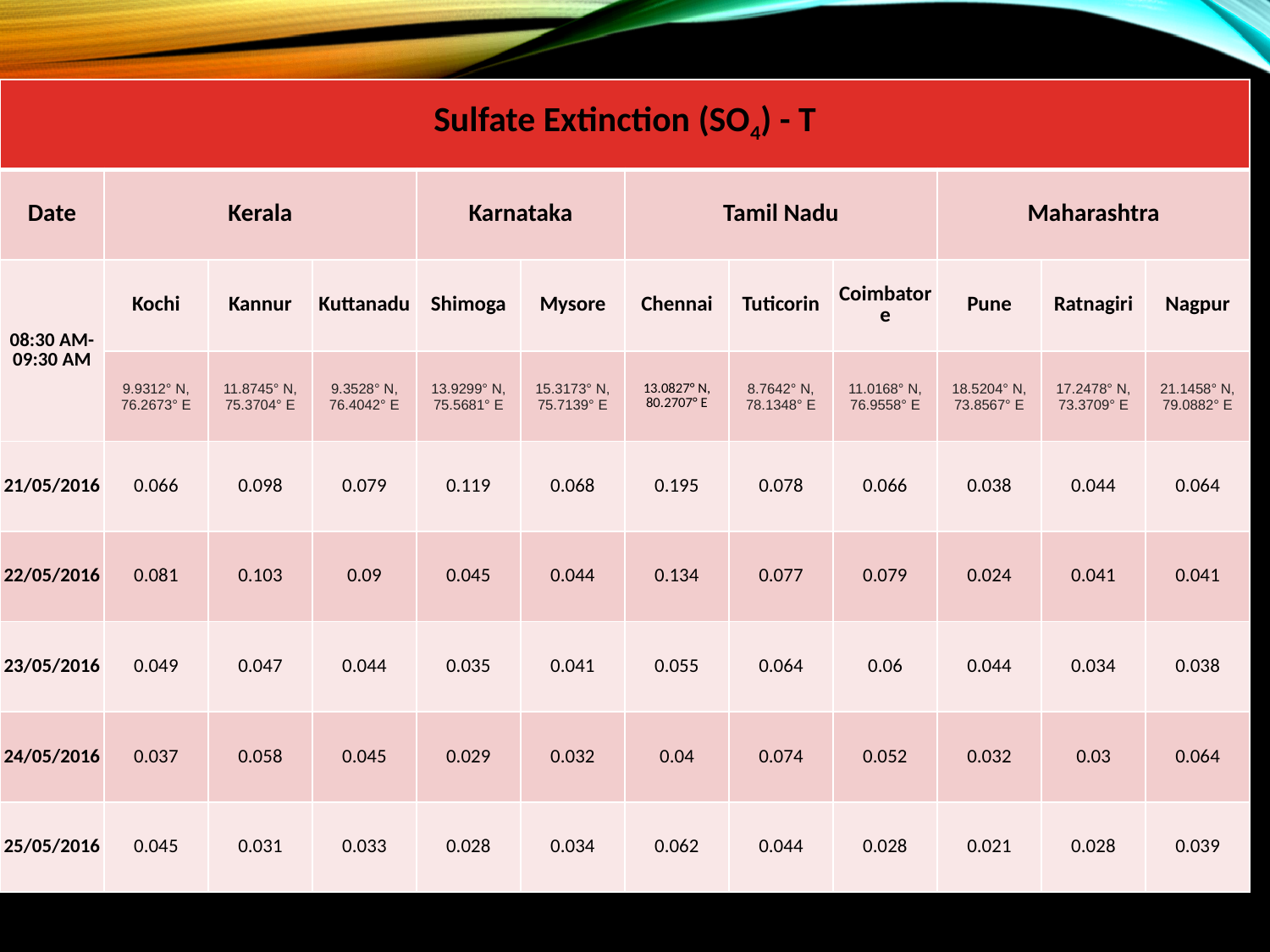

| Sulfate Extinction (SO4) - T |  |  |  |  |  |  |  |  |  |  |  |
| --- | --- | --- | --- | --- | --- | --- | --- | --- | --- | --- | --- |
| Date | Kerala |  |  | Karnataka |  | Tamil Nadu |  |  | Maharashtra |  |  |
| 08:30 AM- 09:30 AM | Kochi | Kannur | Kuttanadu | Shimoga | Mysore | Chennai | Tuticorin | Coimbatore | Pune | Ratnagiri | Nagpur |
|  | 9.9312° N, 76.2673° E | 11.8745° N, 75.3704° E | 9.3528° N, 76.4042° E | 13.9299° N, 75.5681° E | 15.3173° N, 75.7139° E | 13.0827° N, 80.2707° E | 8.7642° N, 78.1348° E | 11.0168° N, 76.9558° E | 18.5204° N, 73.8567° E | 17.2478° N, 73.3709° E | 21.1458° N, 79.0882° E |
| 21/05/2016 | 0.066 | 0.098 | 0.079 | 0.119 | 0.068 | 0.195 | 0.078 | 0.066 | 0.038 | 0.044 | 0.064 |
| 22/05/2016 | 0.081 | 0.103 | 0.09 | 0.045 | 0.044 | 0.134 | 0.077 | 0.079 | 0.024 | 0.041 | 0.041 |
| 23/05/2016 | 0.049 | 0.047 | 0.044 | 0.035 | 0.041 | 0.055 | 0.064 | 0.06 | 0.044 | 0.034 | 0.038 |
| 24/05/2016 | 0.037 | 0.058 | 0.045 | 0.029 | 0.032 | 0.04 | 0.074 | 0.052 | 0.032 | 0.03 | 0.064 |
| 25/05/2016 | 0.045 | 0.031 | 0.033 | 0.028 | 0.034 | 0.062 | 0.044 | 0.028 | 0.021 | 0.028 | 0.039 |